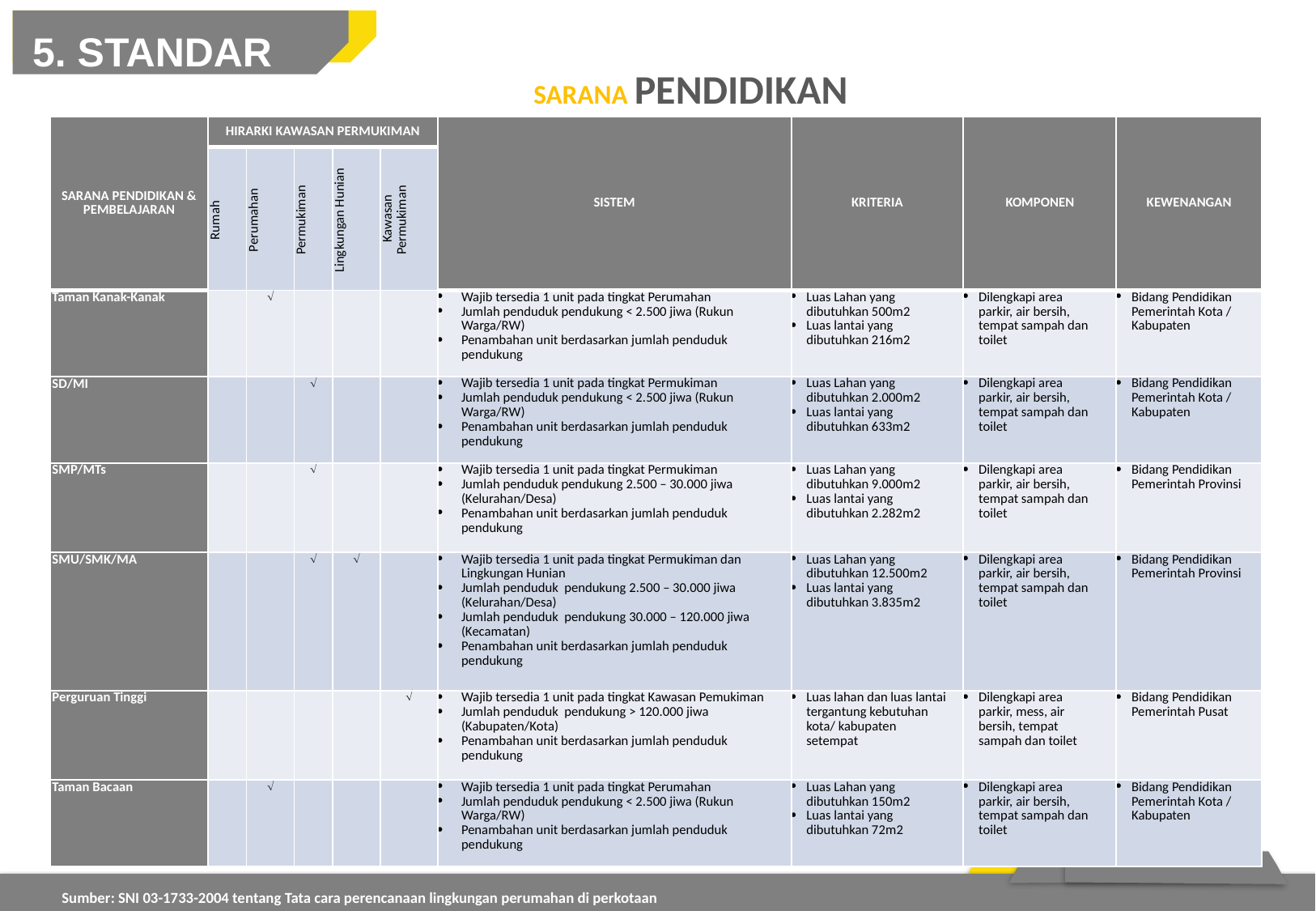

5. STANDAR TEKNIS
SARANA PENDIDIKAN
| SARANA PENDIDIKAN & PEMBELAJARAN | HIRARKI KAWASAN PERMUKIMAN |  |  |  |  | SISTEM | KRITERIA | KOMPONEN | KEWENANGAN |
| --- | --- | --- | --- | --- | --- | --- | --- | --- | --- |
|  | Rumah | Perumahan | Permukiman | Lingkungan Hunian | Kawasan Permukiman |  |  |  |  |
| Taman Kanak-Kanak |  | √ |  |  |  | Wajib tersedia 1 unit pada tingkat Perumahan Jumlah penduduk pendukung < 2.500 jiwa (Rukun Warga/RW) Penambahan unit berdasarkan jumlah penduduk pendukung | Luas Lahan yang dibutuhkan 500m2 Luas lantai yang dibutuhkan 216m2 | Dilengkapi area parkir, air bersih, tempat sampah dan toilet | Bidang Pendidikan Pemerintah Kota / Kabupaten |
| SD/MI |  |  | √ |  |  | Wajib tersedia 1 unit pada tingkat Permukiman Jumlah penduduk pendukung < 2.500 jiwa (Rukun Warga/RW) Penambahan unit berdasarkan jumlah penduduk pendukung | Luas Lahan yang dibutuhkan 2.000m2 Luas lantai yang dibutuhkan 633m2 | Dilengkapi area parkir, air bersih, tempat sampah dan toilet | Bidang Pendidikan Pemerintah Kota / Kabupaten |
| SMP/MTs |  |  | √ |  |  | Wajib tersedia 1 unit pada tingkat Permukiman Jumlah penduduk pendukung 2.500 – 30.000 jiwa (Kelurahan/Desa) Penambahan unit berdasarkan jumlah penduduk pendukung | Luas Lahan yang dibutuhkan 9.000m2 Luas lantai yang dibutuhkan 2.282m2 | Dilengkapi area parkir, air bersih, tempat sampah dan toilet | Bidang Pendidikan Pemerintah Provinsi |
| SMU/SMK/MA |  |  | √ | √ |  | Wajib tersedia 1 unit pada tingkat Permukiman dan Lingkungan Hunian Jumlah penduduk pendukung 2.500 – 30.000 jiwa (Kelurahan/Desa) Jumlah penduduk pendukung 30.000 – 120.000 jiwa (Kecamatan) Penambahan unit berdasarkan jumlah penduduk pendukung | Luas Lahan yang dibutuhkan 12.500m2 Luas lantai yang dibutuhkan 3.835m2 | Dilengkapi area parkir, air bersih, tempat sampah dan toilet | Bidang Pendidikan Pemerintah Provinsi |
| Perguruan Tinggi |  |  |  |  | √ | Wajib tersedia 1 unit pada tingkat Kawasan Pemukiman Jumlah penduduk pendukung > 120.000 jiwa (Kabupaten/Kota) Penambahan unit berdasarkan jumlah penduduk pendukung | Luas lahan dan luas lantai tergantung kebutuhan kota/ kabupaten setempat | Dilengkapi area parkir, mess, air bersih, tempat sampah dan toilet | Bidang Pendidikan Pemerintah Pusat |
| Taman Bacaan |  | √ |  |  |  | Wajib tersedia 1 unit pada tingkat Perumahan Jumlah penduduk pendukung < 2.500 jiwa (Rukun Warga/RW) Penambahan unit berdasarkan jumlah penduduk pendukung | Luas Lahan yang dibutuhkan 150m2 Luas lantai yang dibutuhkan 72m2 | Dilengkapi area parkir, air bersih, tempat sampah dan toilet | Bidang Pendidikan Pemerintah Kota / Kabupaten |

2
1

Sumber: SNI 03-1733-2004 tentang Tata cara perencanaan lingkungan perumahan di perkotaan